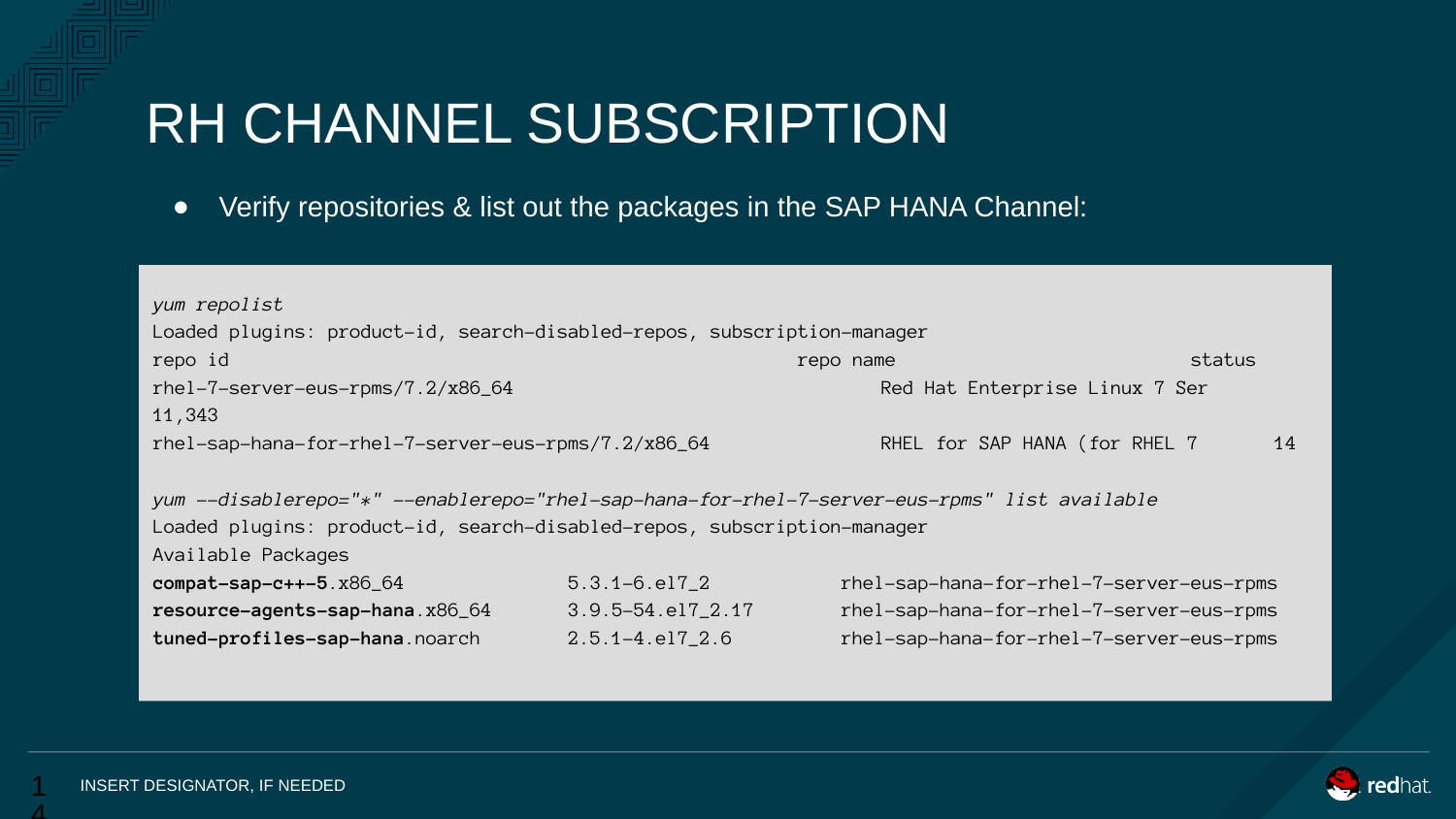

# RH CHANNEL SUBSCRIPTION
Verify repositories & list out the packages in the SAP HANA Channel:
yum repolist
Loaded plugins: product-id, search-disabled-repos, subscription-manager
repo id                                                    repo name                           status
rhel-7-server-eus-rpms/7.2/x86_64                      	Red Hat Enterprise Linux 7 Ser      11,343
rhel-sap-hana-for-rhel-7-server-eus-rpms/7.2/x86_64    	RHEL for SAP HANA (for RHEL 7       14

yum --disablerepo="*" --enablerepo="rhel-sap-hana-for-rhel-7-server-eus-rpms" list available
Loaded plugins: product-id, search-disabled-repos, subscription-manager
Available Packages
compat-sap-c++-5.x86_64               5.3.1-6.el7_2            rhel-sap-hana-for-rhel-7-server-eus-rpms
resource-agents-sap-hana.x86_64       3.9.5-54.el7_2.17        rhel-sap-hana-for-rhel-7-server-eus-rpms
tuned-profiles-sap-hana.noarch        2.5.1-4.el7_2.6          rhel-sap-hana-for-rhel-7-server-eus-rpms

14